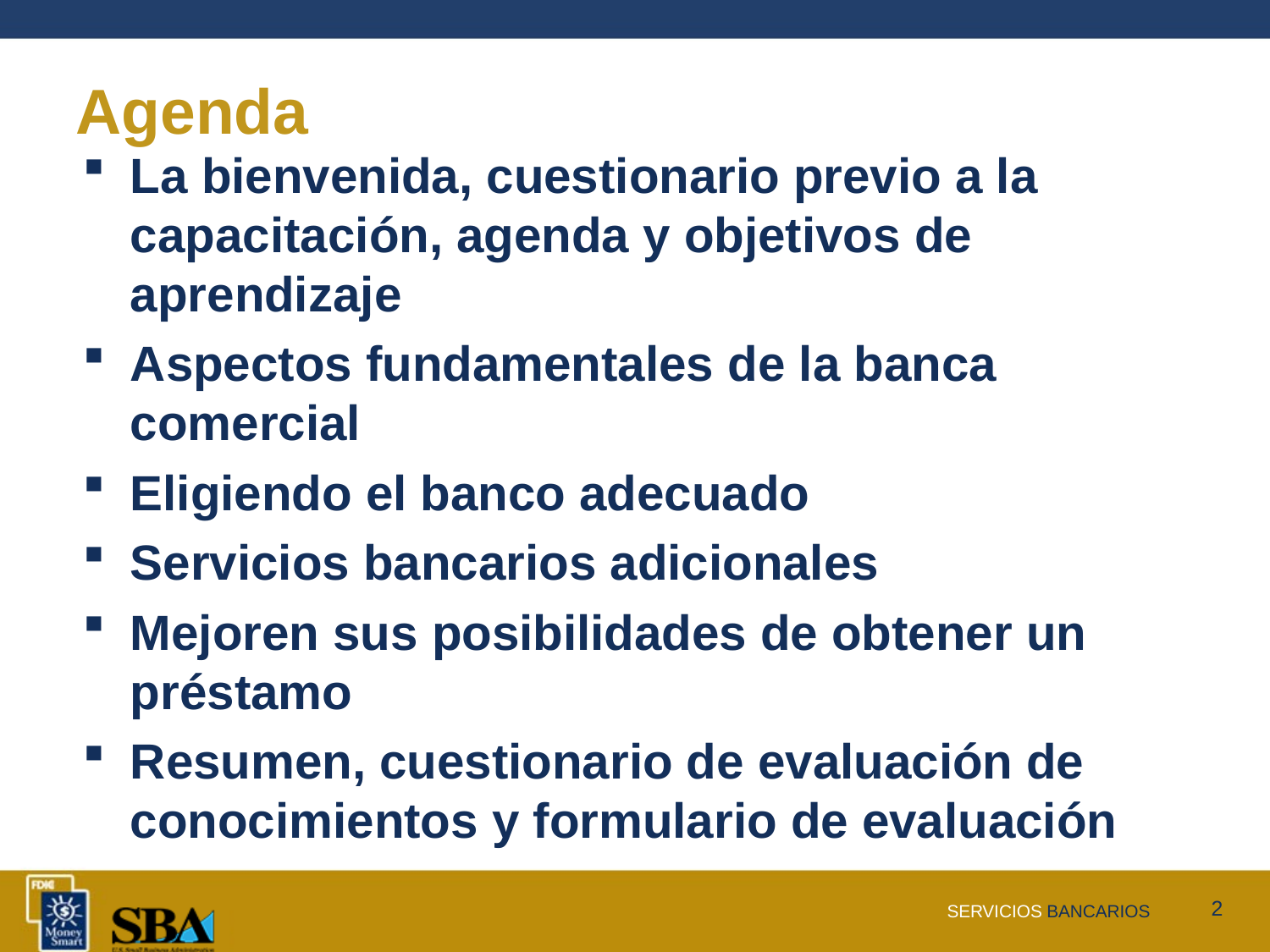

# Agenda
La bienvenida, cuestionario previo a la capacitación, agenda y objetivos de aprendizaje
Aspectos fundamentales de la banca comercial
Eligiendo el banco adecuado
Servicios bancarios adicionales
Mejoren sus posibilidades de obtener un préstamo
Resumen, cuestionario de evaluación de conocimientos y formulario de evaluación